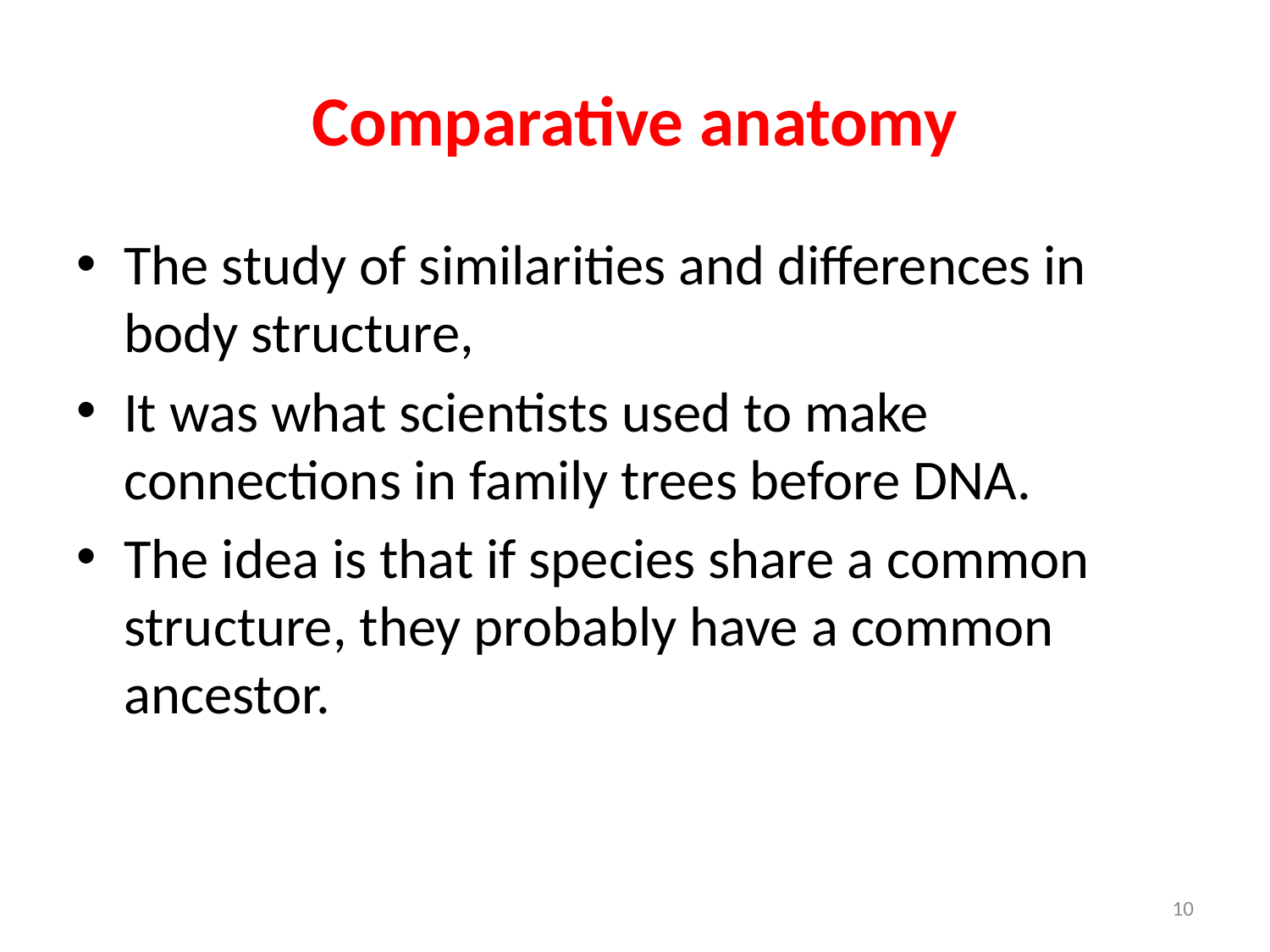

# Comparative anatomy
The study of similarities and differences in body structure,
It was what scientists used to make connections in family trees before DNA.
The idea is that if species share a common structure, they probably have a common ancestor.
10